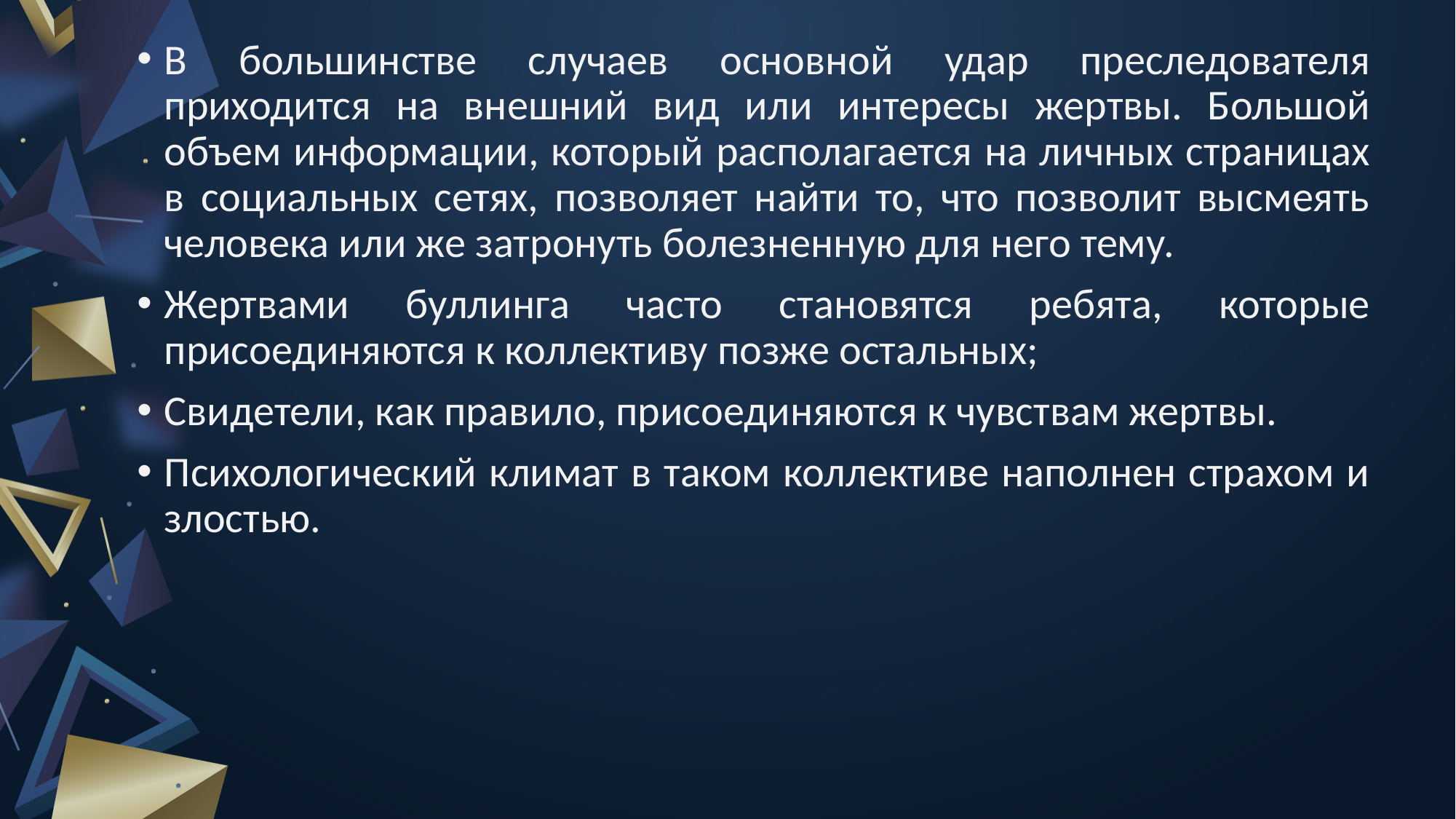

В большинстве случаев основной удар преследователя приходится на внешний вид или интересы жертвы. Большой объем информации, который располагается на личных страницах в социальных сетях, позволяет найти то, что позволит высмеять человека или же затронуть болезненную для него тему.
Жертвами буллинга часто становятся ребята, которые присоединяются к коллективу позже остальных;
Свидетели, как правило, присоединяются к чувствам жертвы.
Психологический климат в таком коллективе наполнен страхом и злостью.